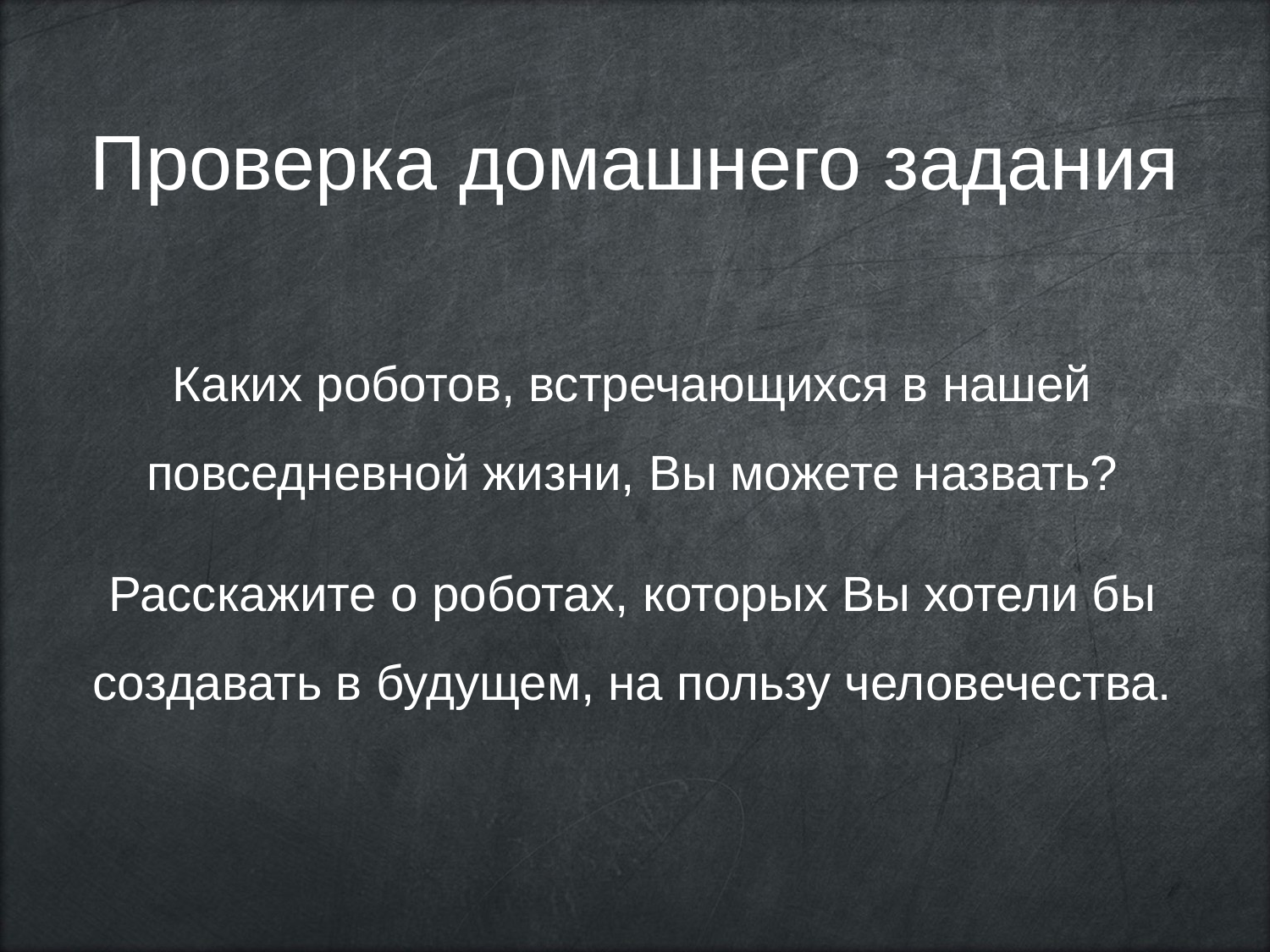

Проверка домашнего задания
Каких роботов, встречающихся в нашей повседневной жизни, Вы можете назвать?
Расскажите о роботах, которых Вы хотели бы создавать в будущем, на пользу человечества.